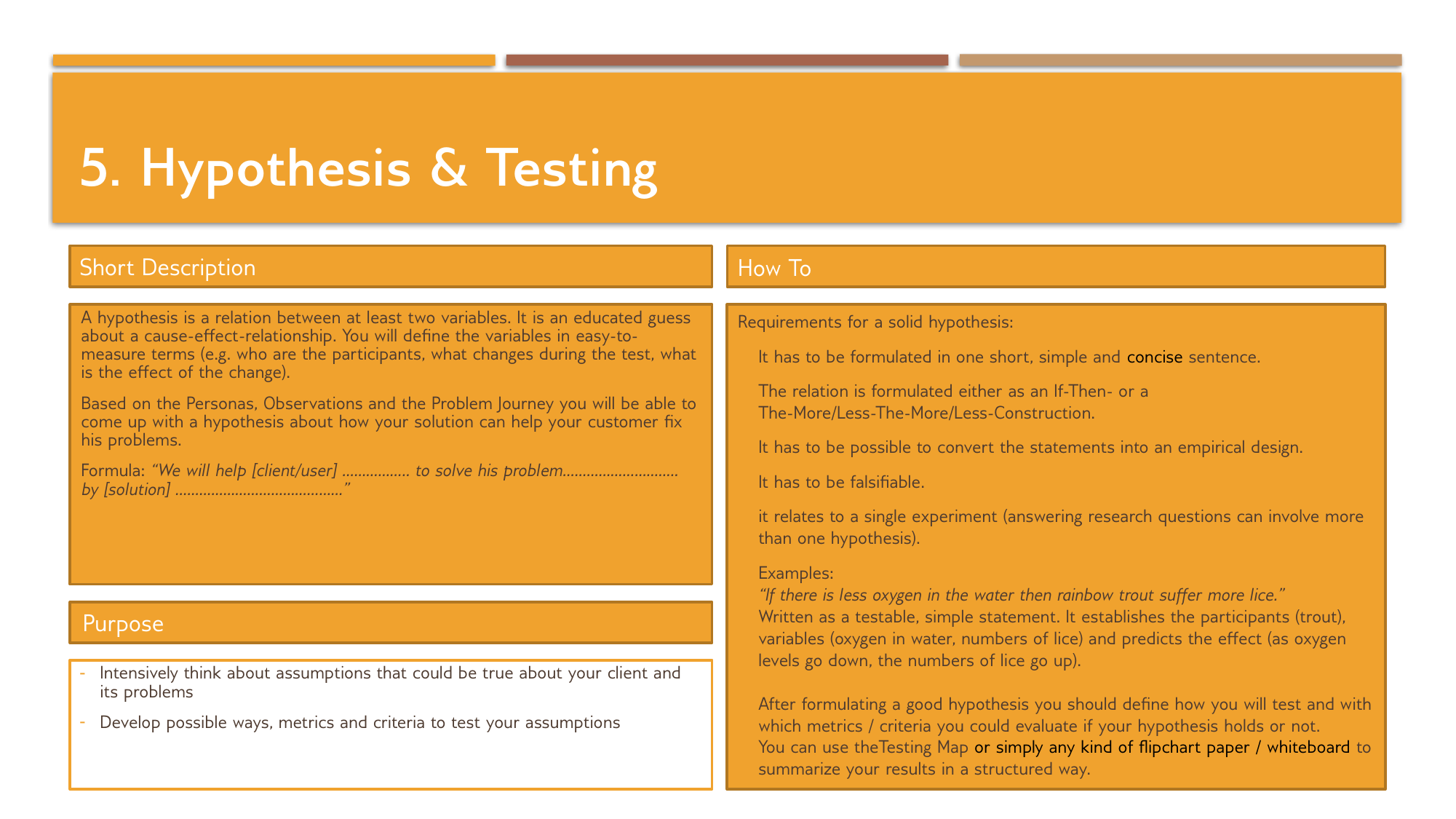

# 5. Hypothesis & Testing
Short Description
How To
Requirements for a solid hypothesis:
It has to be formulated in one short, simple and concise sentence.
The relation is formulated either as an If-Then- or a The-More/Less-The-More/Less-Construction.
It has to be possible to convert the statements into an empirical design.
It has to be falsifiable.
it relates to a single experiment (answering research questions can involve more than one hypothesis).
Examples:
“If there is less oxygen in the water then rainbow trout suffer more lice.”
Written as a testable, simple statement. It establishes the participants (trout), variables (oxygen in water, numbers of lice) and predicts the effect (as oxygen levels go down, the numbers of lice go up).
After formulating a good hypothesis you should define how you will test and with which metrics / criteria you could evaluate if your hypothesis holds or not.
You can use theTesting Map or simply any kind of flipchart paper / whiteboard to summarize your results in a structured way.
A hypothesis is a relation between at least two variables. It is an educated guess about a cause-effect-relationship. You will define the variables in easy-to-measure terms (e.g. who are the participants, what changes during the test, what is the effect of the change).
Based on the Personas, Observations and the Problem Journey you will be able to come up with a hypothesis about how your solution can help your customer fix his problems.
Formula: “We will help [client/user] …………….. to solve his problem……………………….. by [solution] ……………………………………”
Purpose
Intensively think about assumptions that could be true about your client and its problems
Develop possible ways, metrics and criteria to test your assumptions